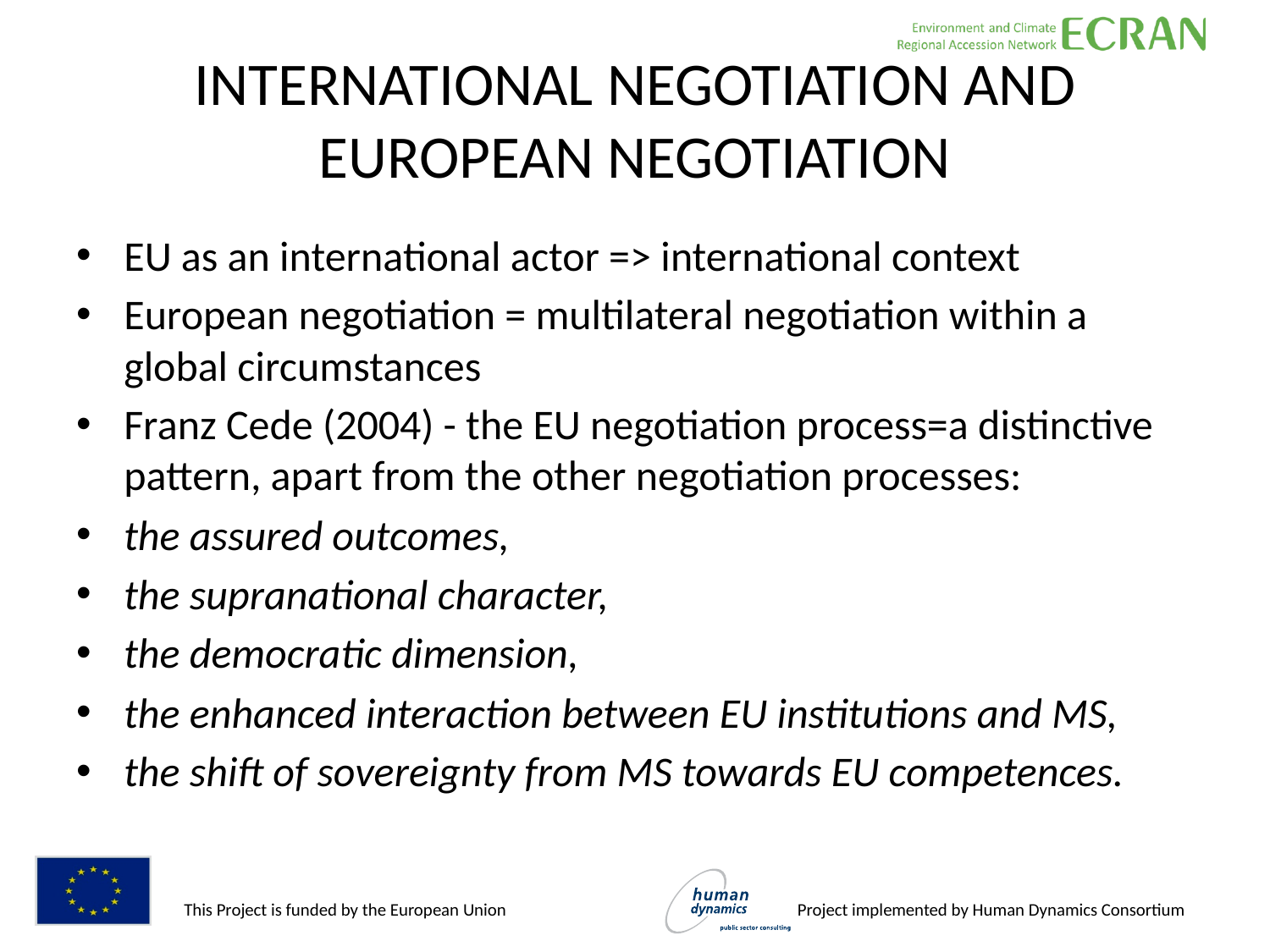

# INTERNATIONAL NEGOTIATION AND EUROPEAN NEGOTIATION
EU as an international actor => international context
European negotiation = multilateral negotiation within a global circumstances
Franz Cede (2004) - the EU negotiation process=a distinctive pattern, apart from the other negotiation processes:
the assured outcomes,
the supranational character,
the democratic dimension,
the enhanced interaction between EU institutions and MS,
the shift of sovereignty from MS towards EU competences.